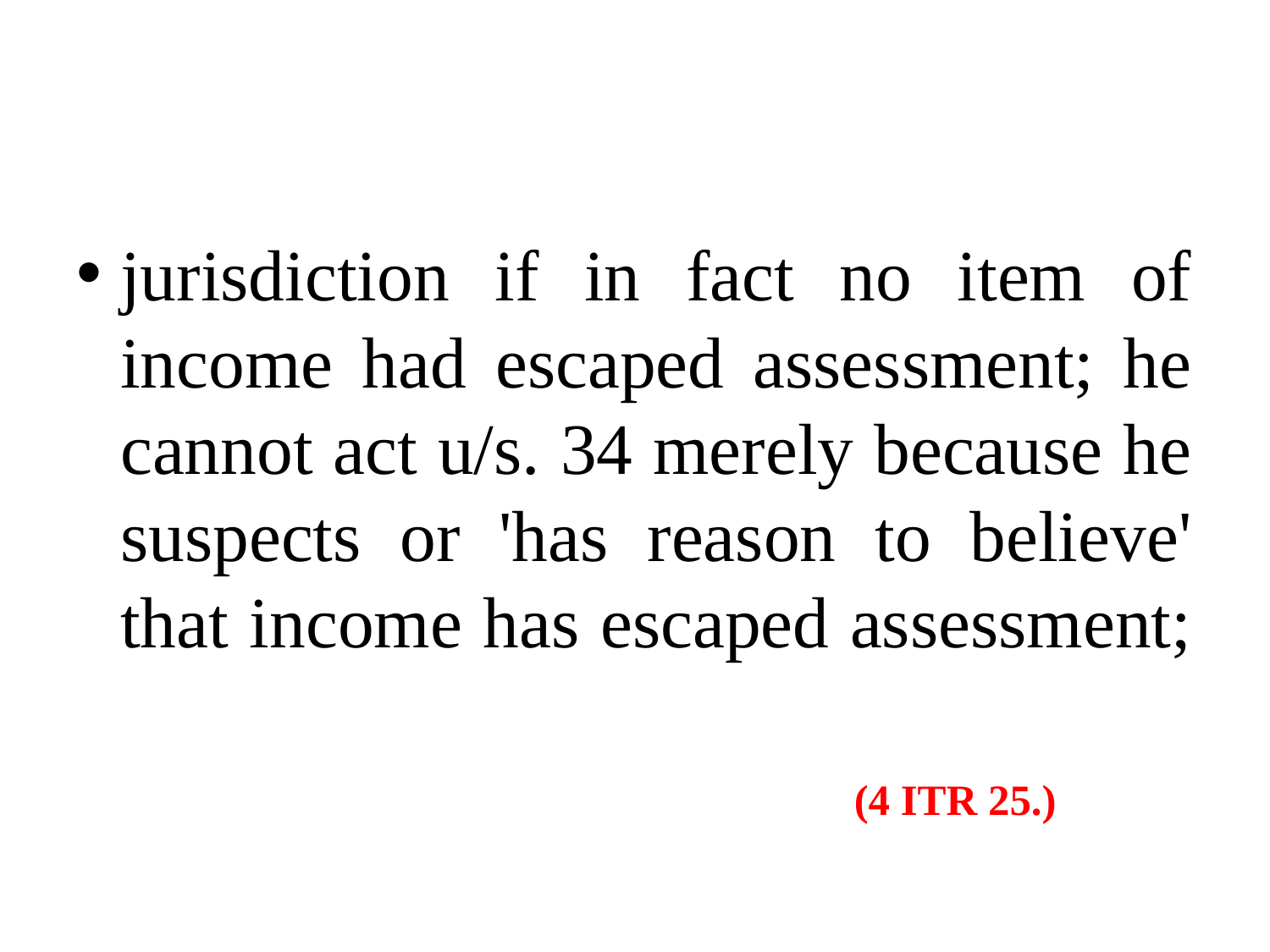

#
jurisdiction if in fact no item of income had escaped assessment; he cannot act u/s. 34 merely because he suspects or 'has reason to believe' that income has escaped assessment;

                                                                                                         (4 ITR 25.)